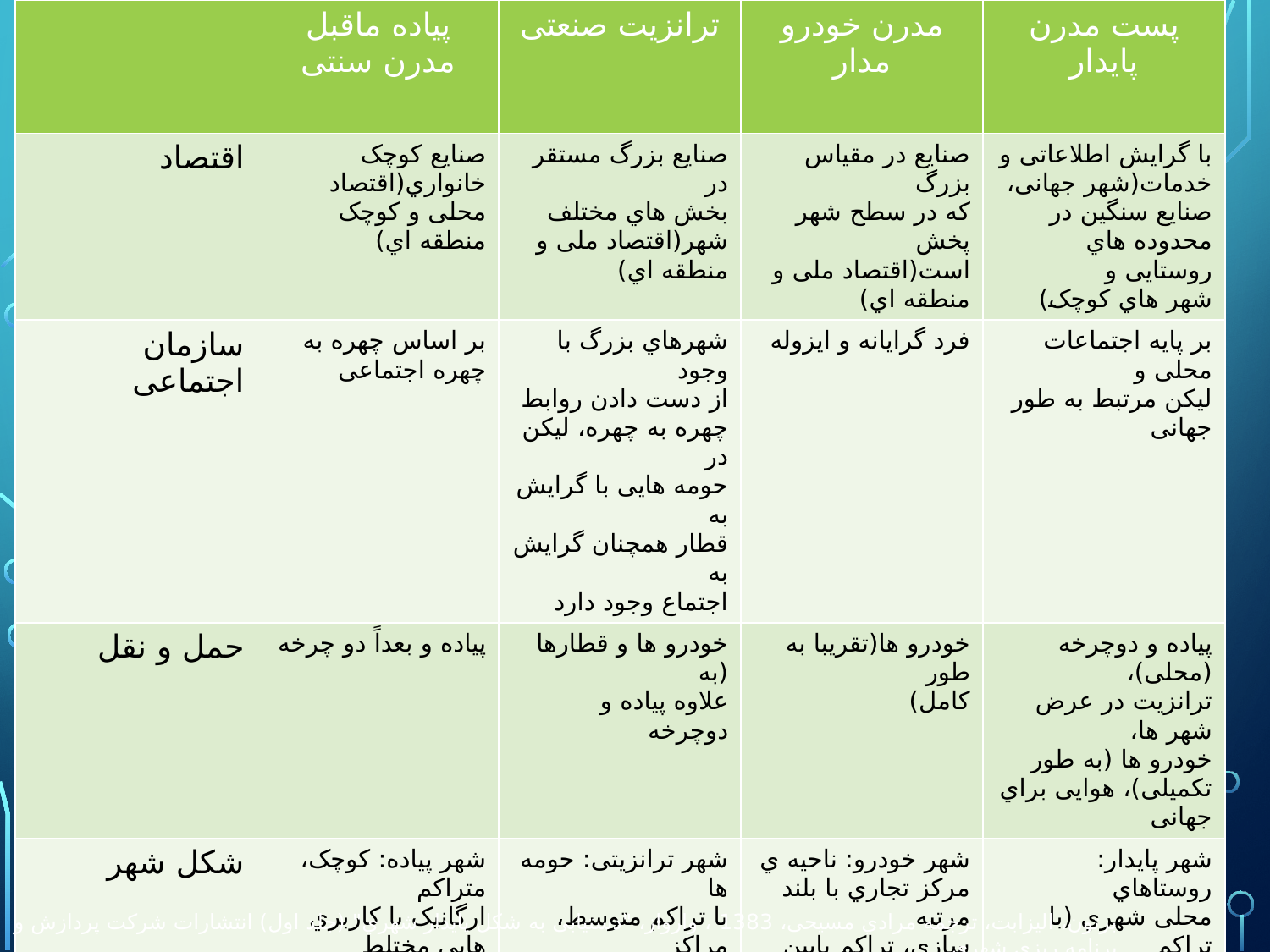

|  | پیاده ماقبل مدرن سنتی | ترانزیت صنعتی | مدرن خودرو مدار | پست مدرن پایدار |
| --- | --- | --- | --- | --- |
| اقتصاد | صنایع کوچک خانواري(اقتصاد محلی و کوچک منطقه اي) | صنایع بزرگ مستقر در بخش هاي مختلف شهر(اقتصاد ملی و منطقه اي) | صنایع در مقیاس بزرگ که در سطح شهر پخش است(اقتصاد ملی و منطقه اي) | با گرایش اطلاعاتی و خدمات(شهر جهانی، صنایع سنگین در محدوده هاي روستایی و شهر هاي کوچک) |
| سازمان اجتماعی | بر اساس چهره به چهره اجتماعی | شهرهاي بزرگ با وجود از دست دادن روابط چهره به چهره، لیکن در حومه هایی با گرایش به قطار همچنان گرایش به اجتماع وجود دارد | فرد گرایانه و ایزوله | بر پایه اجتماعات محلی و لیکن مرتبط به طور جهانی |
| حمل و نقل | پیاده و بعداً دو چرخه | خودرو ها و قطارها (به علاوه پیاده و دوچرخه | خودرو ها(تقریبا به طور کامل) | پیاده و دوچرخه (محلی)، ترانزیت در عرض شهر ها، خودرو ها (به طور تکمیلی)، هوایی براي جهانی |
| شکل شهر | شهر پیاده: کوچک، متراکم ارگانیک با کاربري هایی مختلط | شهر ترانزیتی: حومه ها با تراکم متوسط، مراکز متراکم و مختلط، کریدور هاي با پیرامون سبز | شهر خودرو: ناحیه ي مرکز تجاري با بلند مرتبه سازي، تراکم پایین در حومه ها با عملکرد هاي مجزا | شهر پایدار: روستاهاي محلی شهري (با تراکم بالا) که به وسیله ترانزیت و محدوده هاي متوسط و تراکم هاي پایین اطراف روستاها مربوط می شود، بدون توسعه هاي بی رویه |
برتون، الیزابت، ترجمه مرادي مسیحی، 1383 ، وارواز، "دستیابی به شکل پایدار شهري" (جلد اول) انتشارات شرکت پردازش و برنامه ریزي شهري